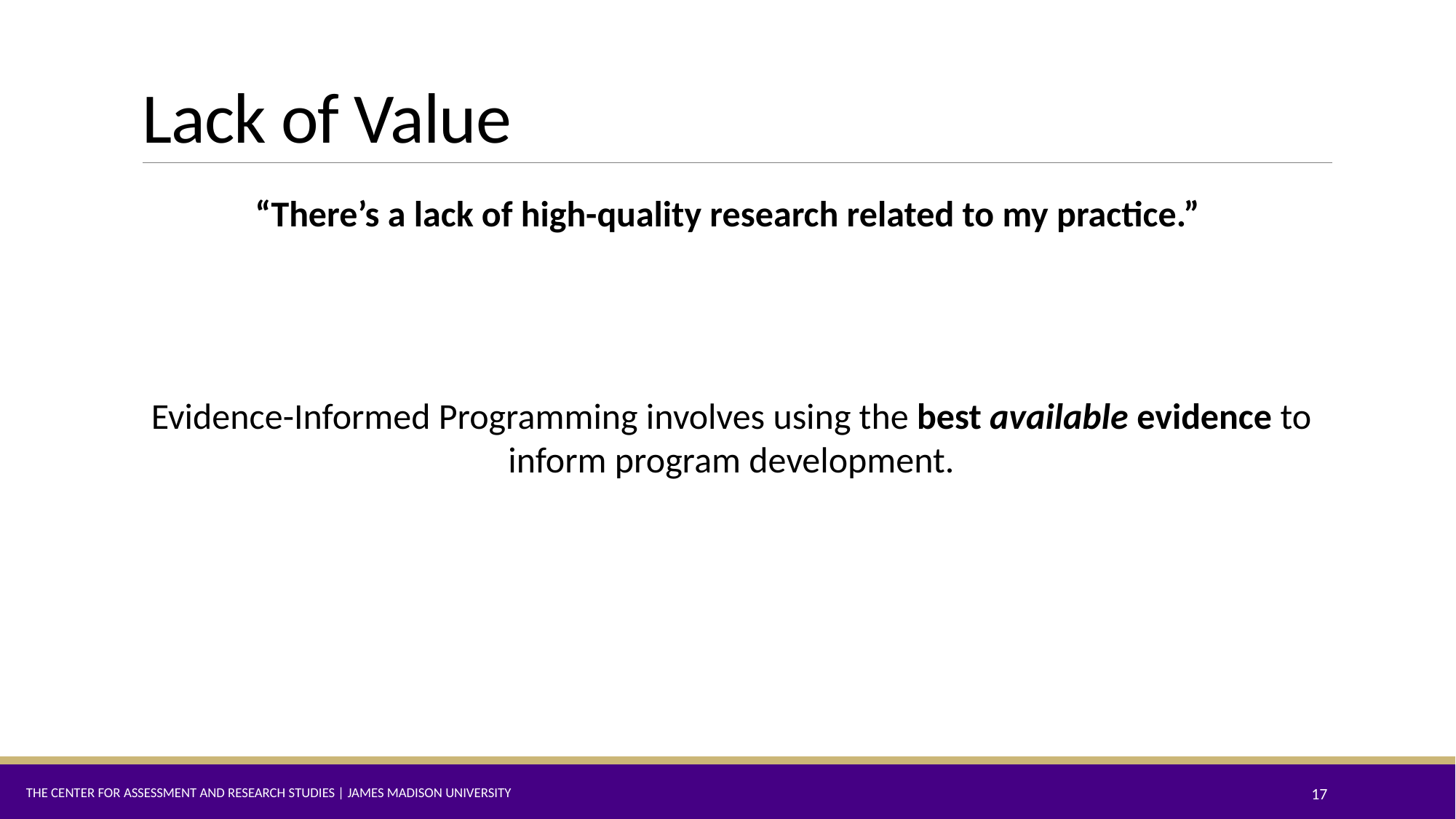

# Lack of Value
“There’s a lack of high-quality research related to my practice.”
Evidence-Informed Programming involves using the best available evidence to inform program development.
The Center for Assessment and Research Studies | James Madison University
17